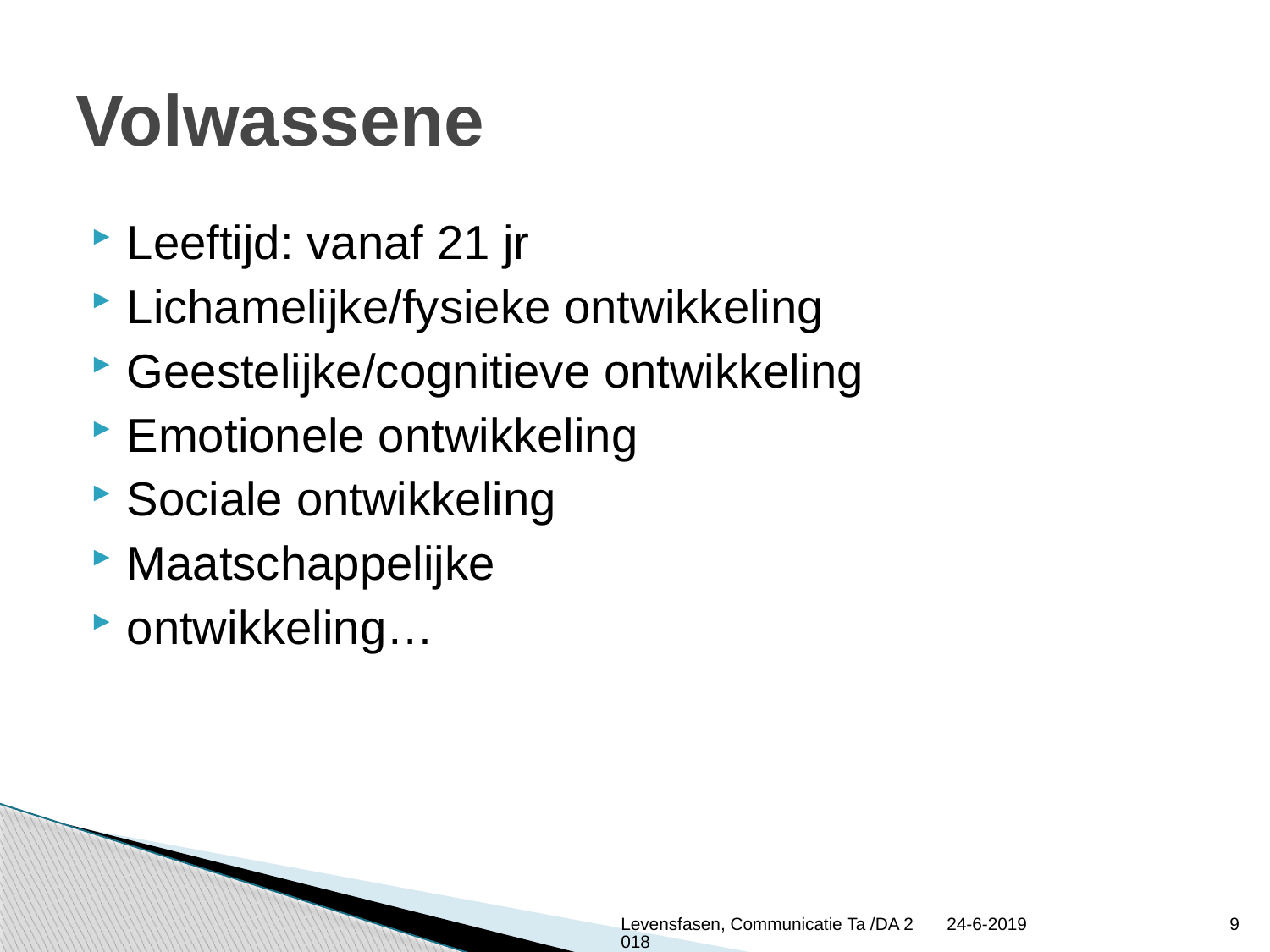

# Volwassene
Leeftijd: vanaf 21 jr
Lichamelijke/fysieke ontwikkeling
Geestelijke/cognitieve ontwikkeling
Emotionele ontwikkeling
Sociale ontwikkeling
Maatschappelijke
ontwikkeling…

Levensfasen, Communicatie Ta /DA 2018
24-6-2019
9